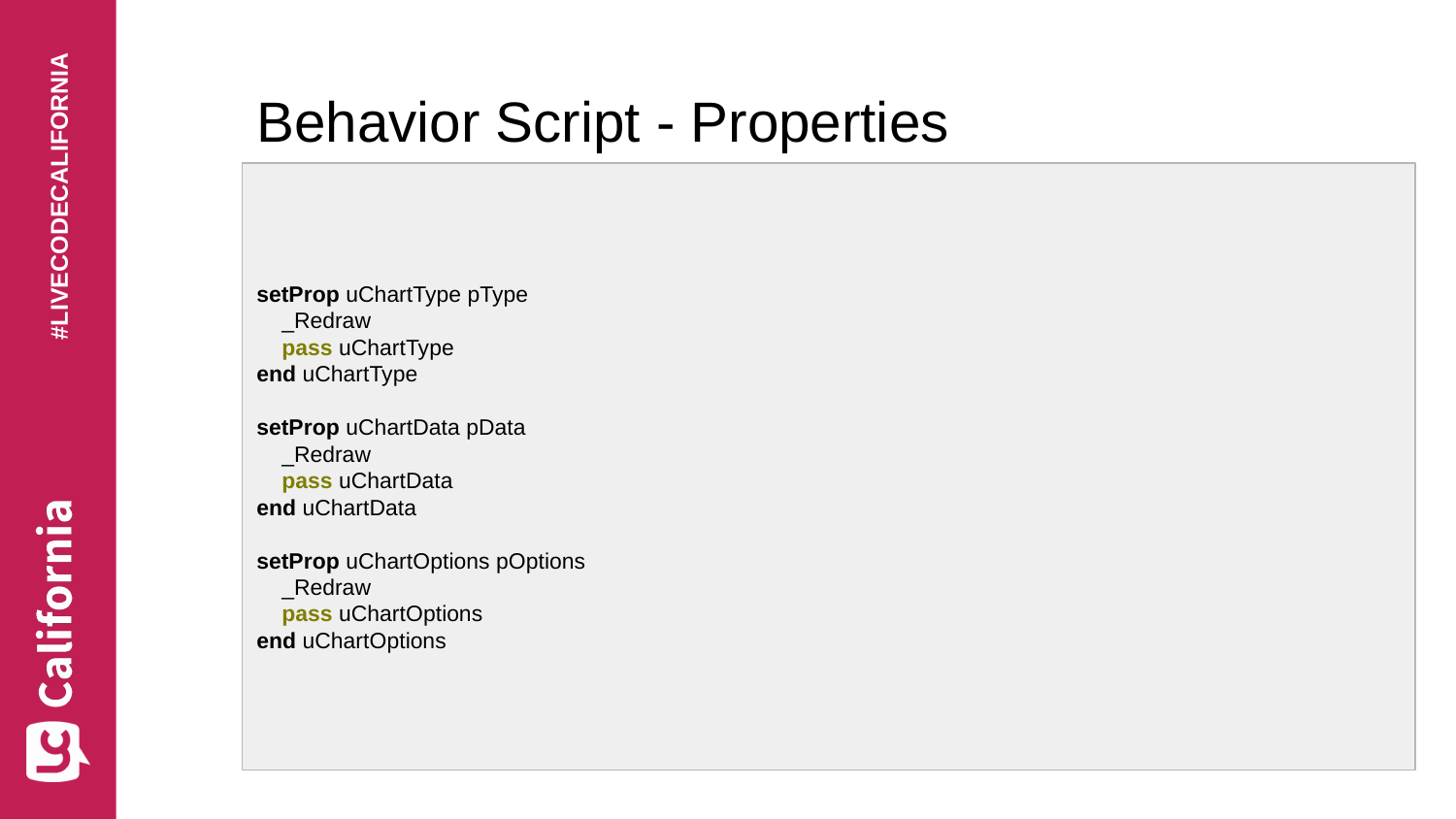

# Behavior Script - Properties
setProp uChartType pType
    _Redraw
    pass uChartType
end uChartType

setProp uChartData pData
    _Redraw
    pass uChartData
end uChartData

setProp uChartOptions pOptions
    _Redraw
    pass uChartOptions
end uChartOptions